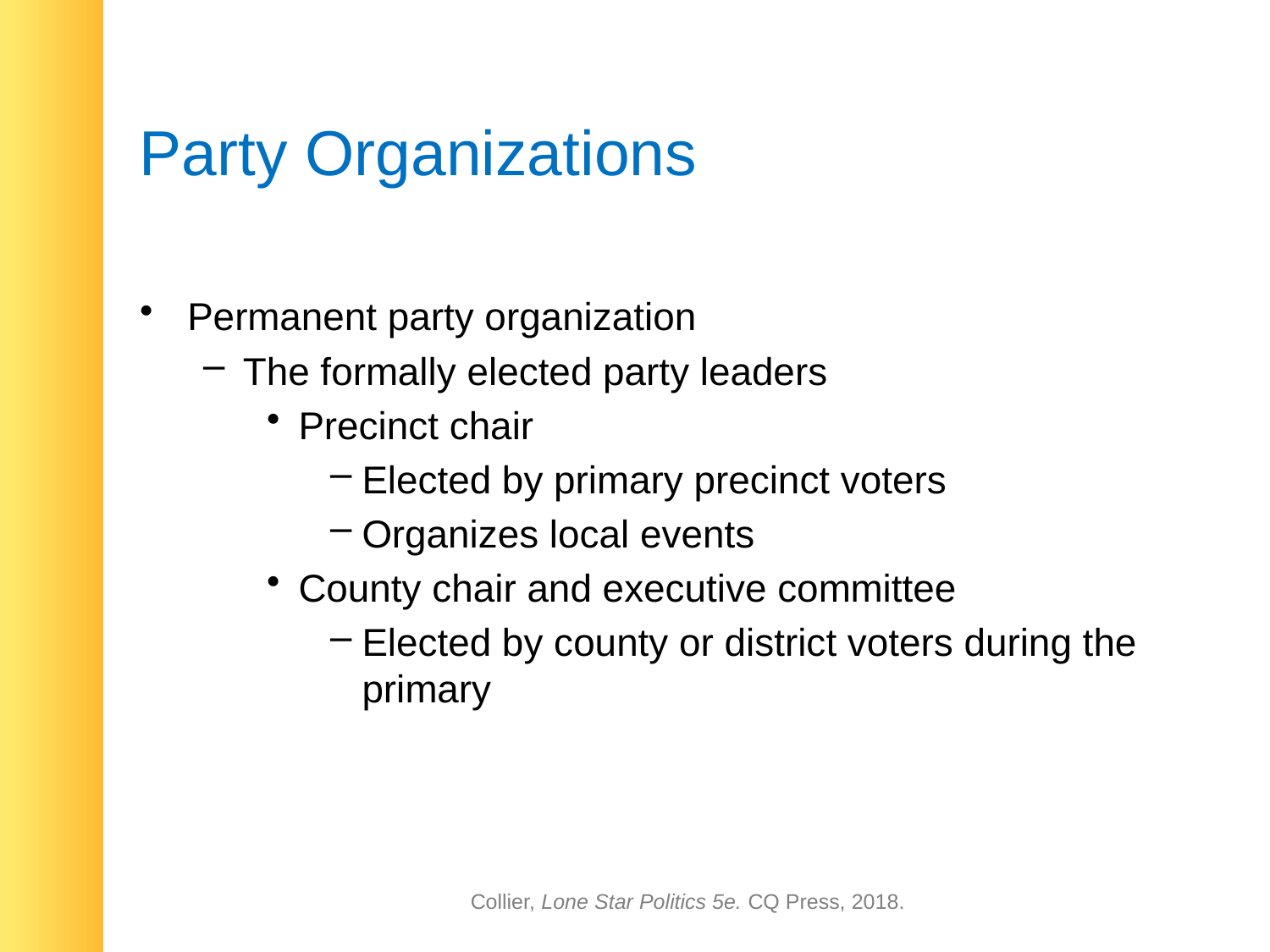

# Party Organizations
Permanent party organization
The formally elected party leaders
Precinct chair
Elected by primary precinct voters
Organizes local events
County chair and executive committee
Elected by county or district voters during the primary
Collier, Lone Star Politics 5e. CQ Press, 2018.